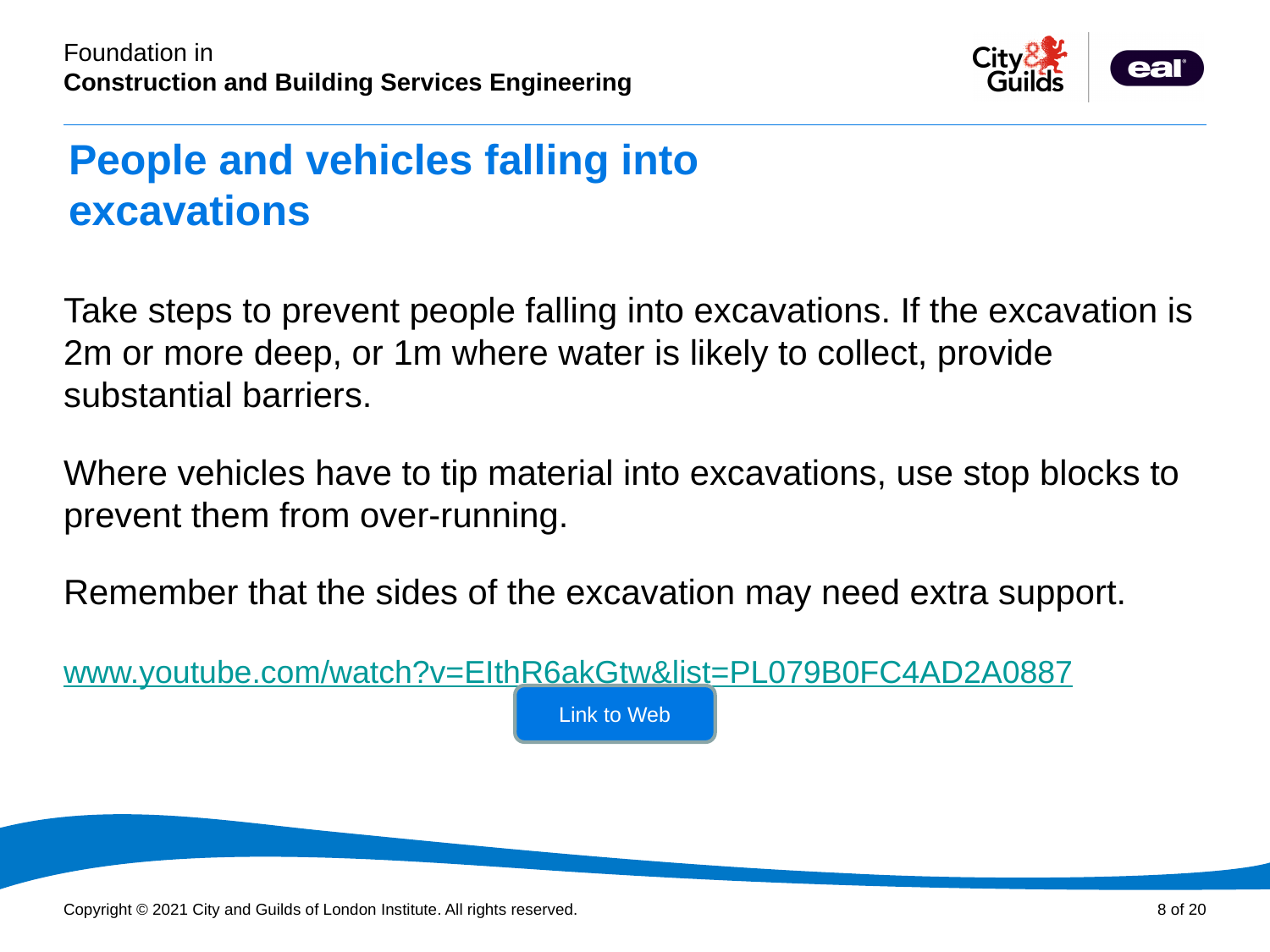

# People and vehicles falling into excavations

Take steps to prevent people falling into excavations. If the excavation is 2m or more deep, or 1m where water is likely to collect, provide substantial barriers.
Where vehicles have to tip material into excavations, use stop blocks to prevent them from over-running.
Remember that the sides of the excavation may need extra support.
www.youtube.com/watch?v=EIthR6akGtw&list=PL079B0FC4AD2A0887

Link to Web